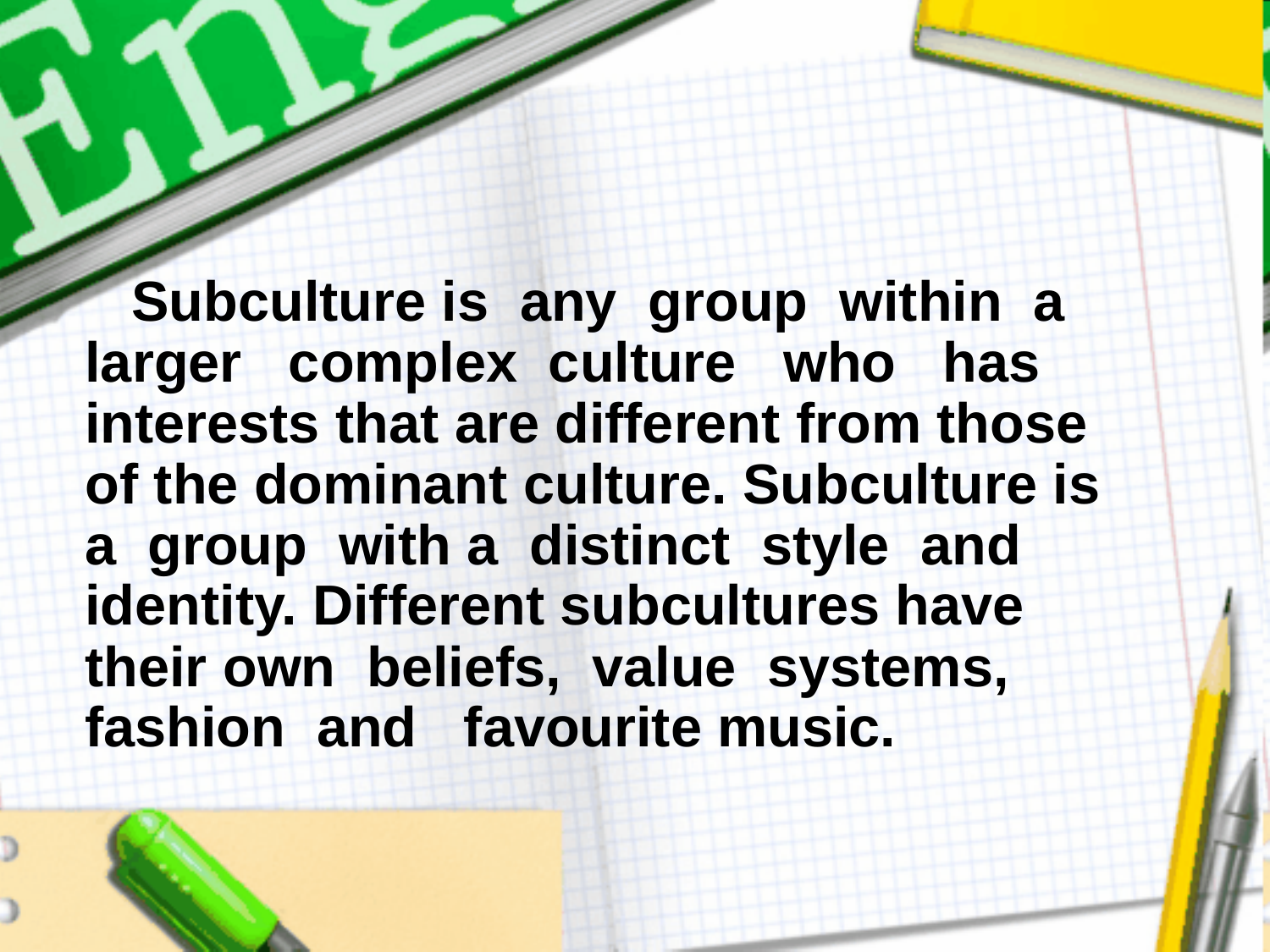

Subculture is  any  group  within  a larger   complex  culture   who   has     interests that are different from those     of the dominant culture. Subculture is      a  group  with a  distinct  style  and identity. Different subcultures have     their own  beliefs,  value  systems,  fashion  and   favourite music.